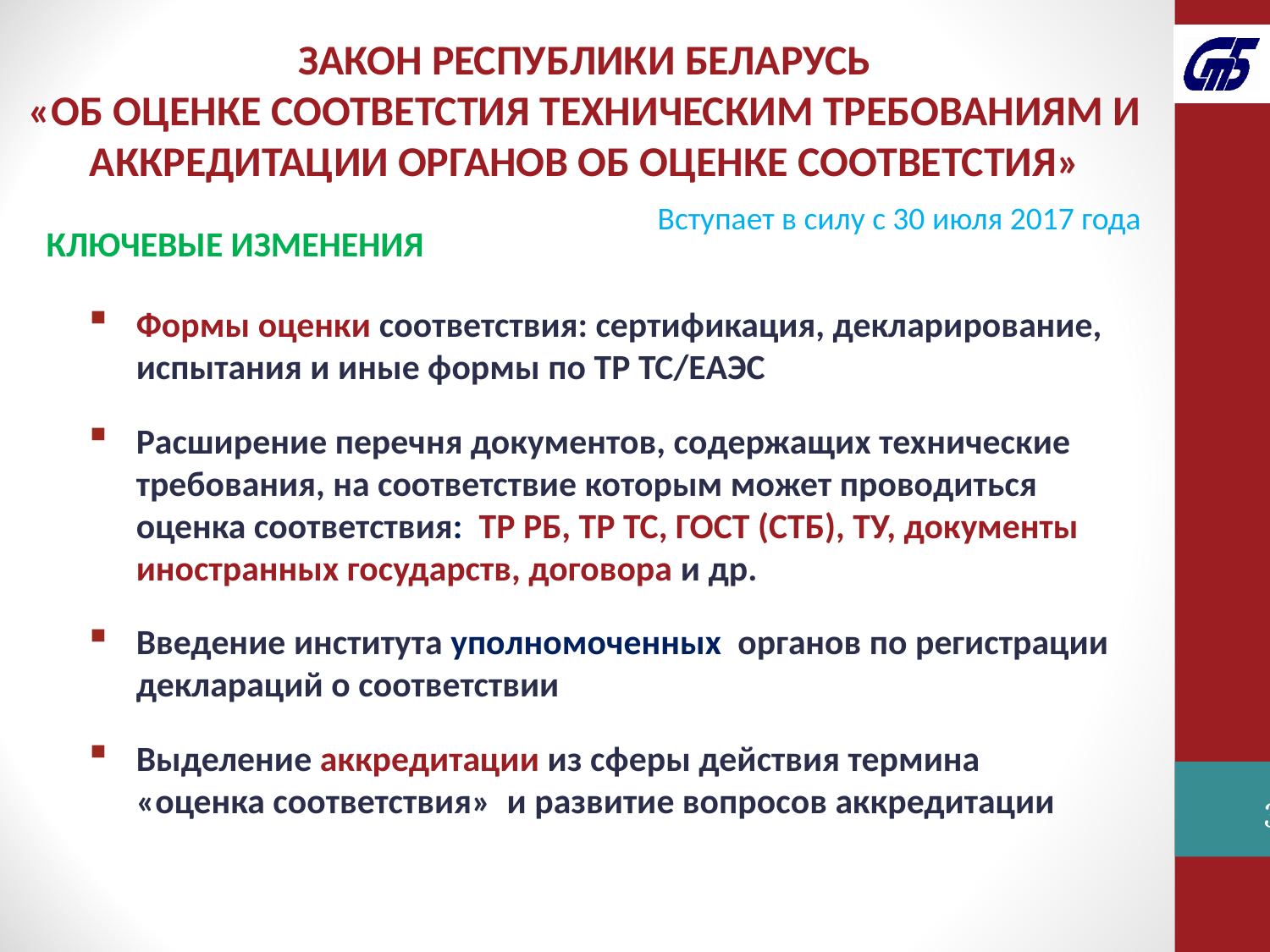

ЗАКОН РЕСПУБЛИКИ БЕЛАРУСЬ
«ОБ ОЦЕНКЕ СООТВЕТСТИЯ ТЕХНИЧЕСКИМ ТРЕБОВАНИЯМ И АККРЕДИТАЦИИ ОРГАНОВ ОБ ОЦЕНКЕ СООТВЕТСТИЯ»
Вступает в силу с 30 июля 2017 года
КЛЮЧЕВЫЕ ИЗМЕНЕНИЯ
Формы оценки соответствия: сертификация, декларирование, испытания и иные формы по ТР ТС/ЕАЭС
Расширение перечня документов, содержащих технические требования, на соответствие которым может проводиться оценка соответствия:  ТР РБ, ТР ТС, ГОСТ (СТБ), ТУ, документы иностранных государств, договора и др.
Введение института уполномоченных  органов по регистрации деклараций о соответствии
Выделение аккредитации из сферы действия термина «оценка соответствия»  и развитие вопросов аккредитации
34